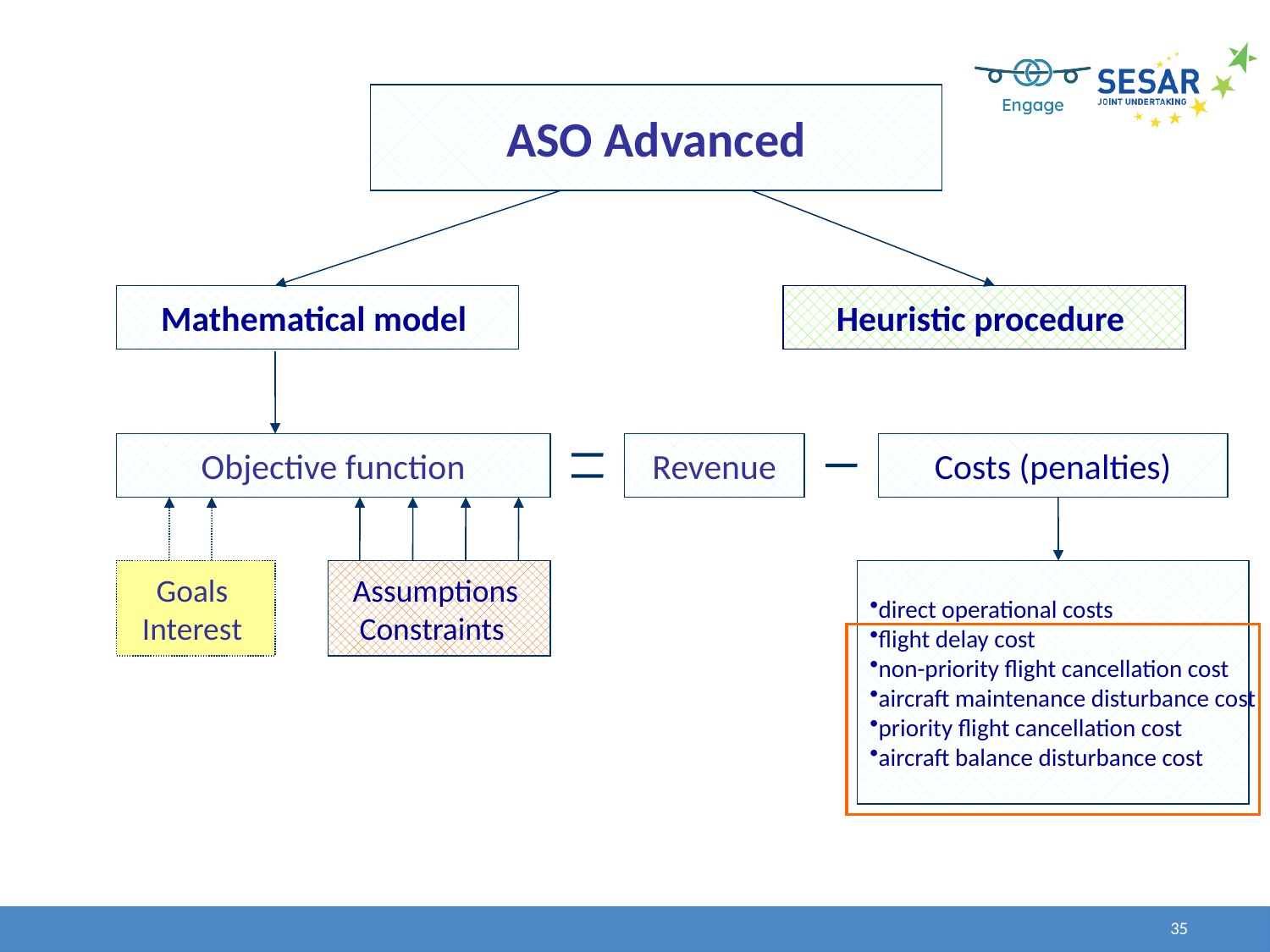

ASO Advanced

Mathematical model
Heuristic procedure

Objective function
Revenue
Costs (penalties)

Goals
Interest

Assumptions
Constraints

direct operational costs
flight delay cost
non-priority flight cancellation cost
aircraft maintenance disturbance cost
priority flight cancellation cost
aircraft balance disturbance cost

35